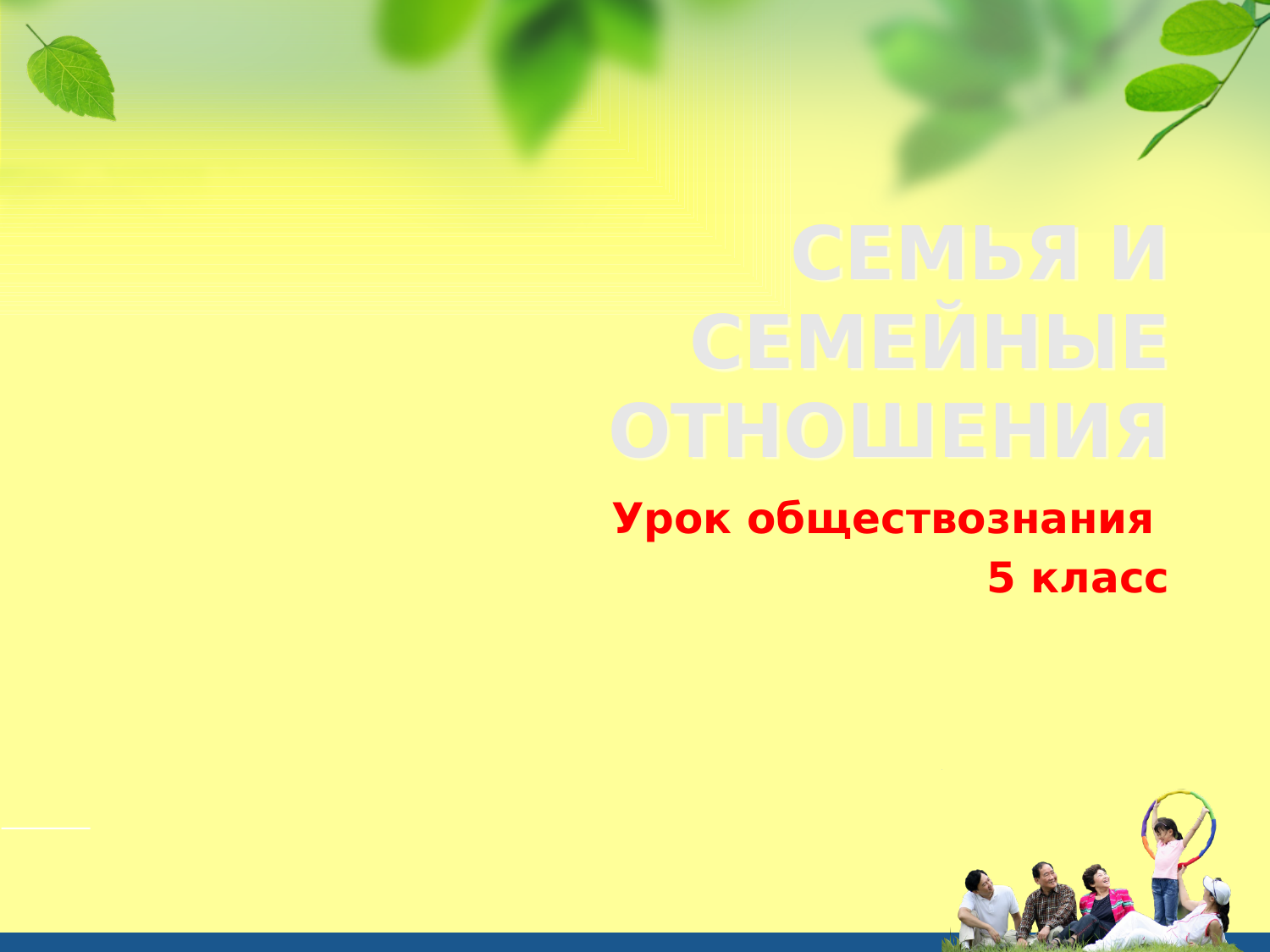

Семья и семейные отношения
Урок обществознания
5 класс